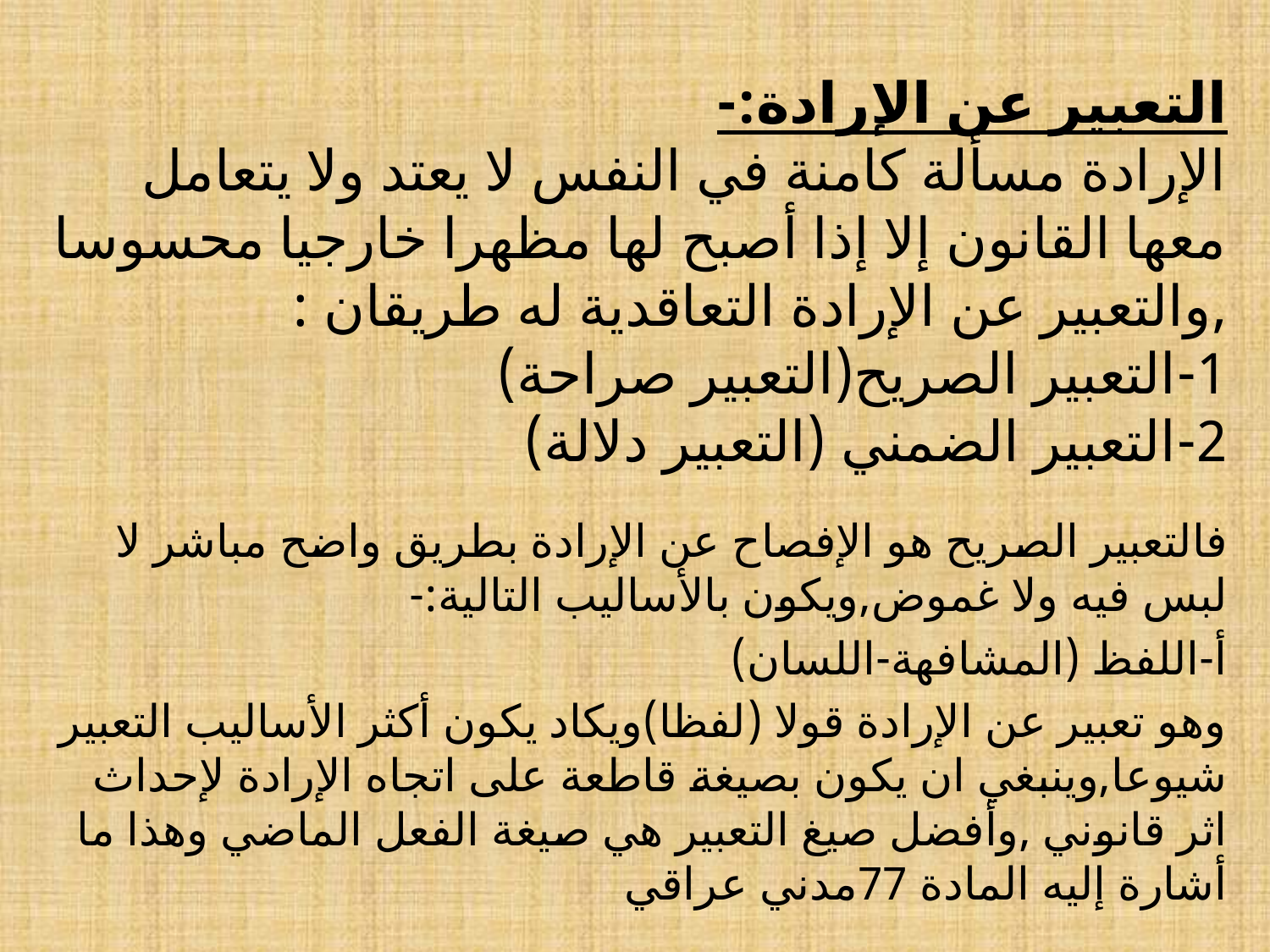

# التعبير عن الإرادة:- الإرادة مسألة كامنة في النفس لا يعتد ولا يتعامل معها القانون إلا إذا أصبح لها مظهرا خارجيا محسوسا ,والتعبير عن الإرادة التعاقدية له طريقان : 1-التعبير الصريح(التعبير صراحة) 2-التعبير الضمني (التعبير دلالة)
فالتعبير الصريح هو الإفصاح عن الإرادة بطريق واضح مباشر لا لبس فيه ولا غموض,ويكون بالأساليب التالية:-
أ-اللفظ (المشافهة-اللسان)
وهو تعبير عن الإرادة قولا (لفظا)ويكاد يكون أكثر الأساليب التعبير شيوعا,وينبغي ان يكون بصيغة قاطعة على اتجاه الإرادة لإحداث اثر قانوني ,وأفضل صيغ التعبير هي صيغة الفعل الماضي وهذا ما أشارة إليه المادة 77مدني عراقي